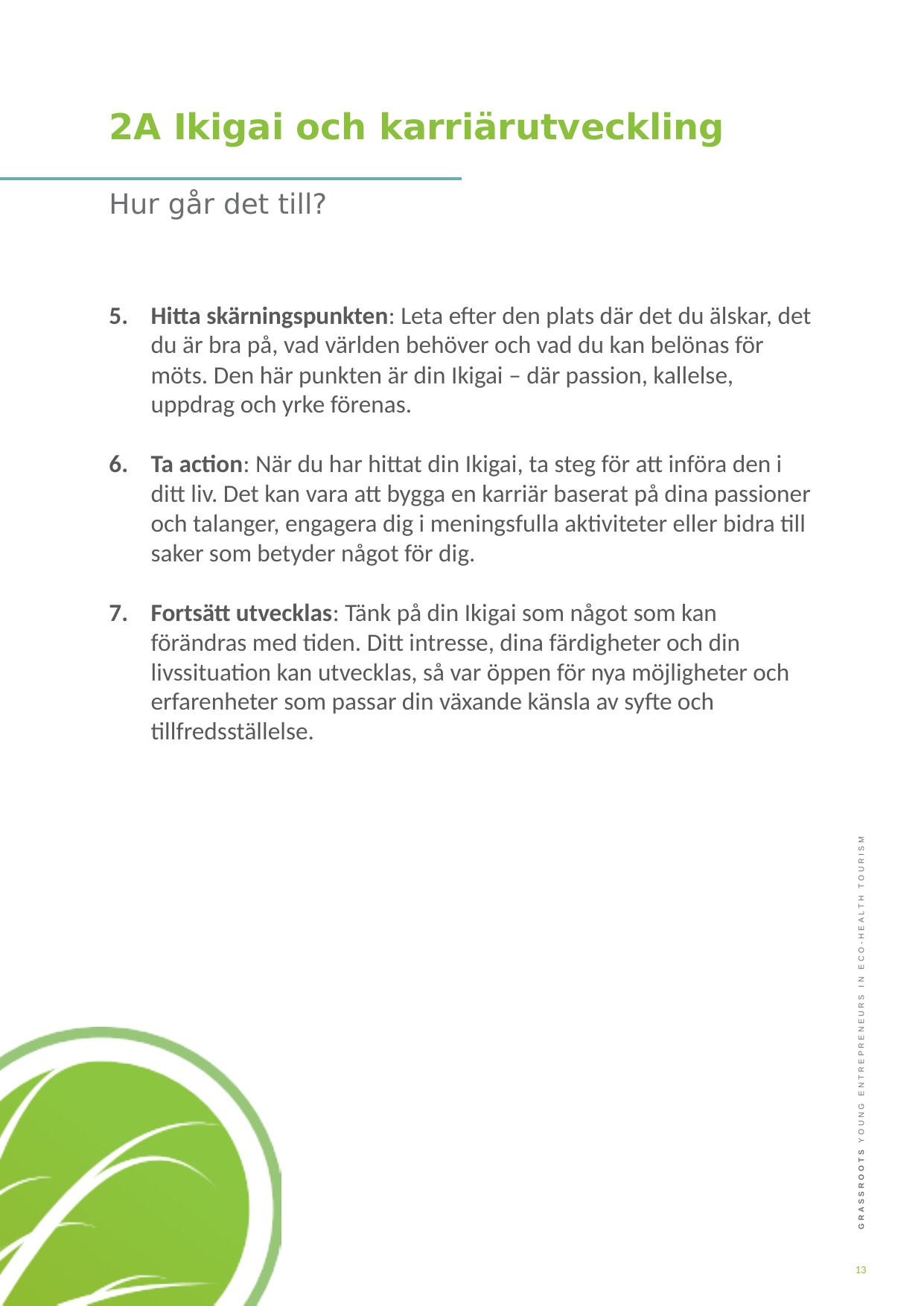

2A Ikigai och karriärutveckling
Hur går det till?
Hitta skärningspunkten: Leta efter den plats där det du älskar, det du är bra på, vad världen behöver och vad du kan belönas för möts. Den här punkten är din Ikigai – där passion, kallelse, uppdrag och yrke förenas.

Ta action: När du har hittat din Ikigai, ta steg för att införa den i ditt liv. Det kan vara att bygga en karriär baserat på dina passioner och talanger, engagera dig i meningsfulla aktiviteter eller bidra till saker som betyder något för dig.

Fortsätt utvecklas: Tänk på din Ikigai som något som kan förändras med tiden. Ditt intresse, dina färdigheter och din livssituation kan utvecklas, så var öppen för nya möjligheter och erfarenheter som passar din växande känsla av syfte och tillfredsställelse.

13